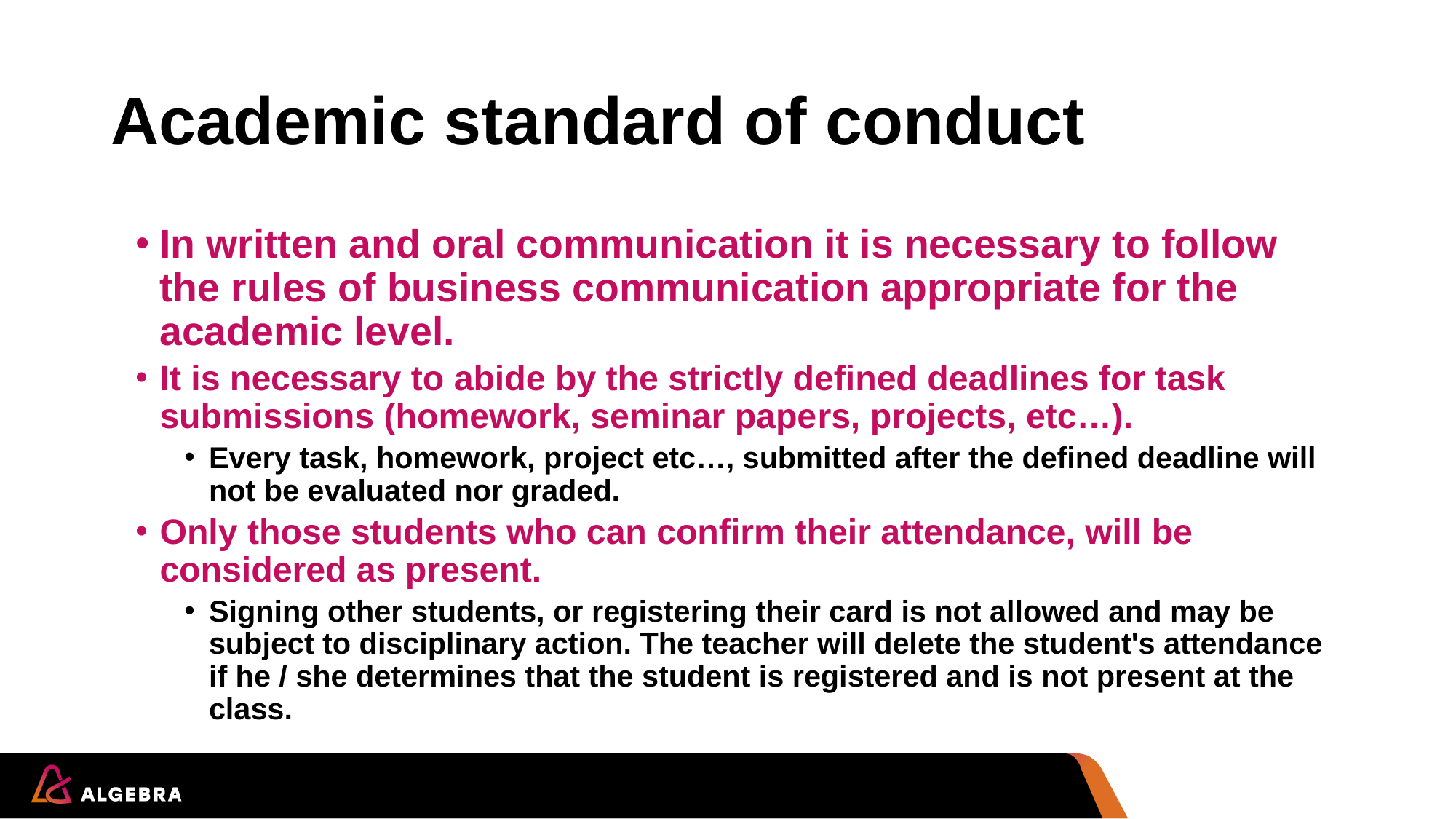

# Academic standard of conduct
In written and oral communication it is necessary to follow the rules of business communication appropriate for the academic level.
It is necessary to abide by the strictly defined deadlines for task submissions (homework, seminar papers, projects, etc…).
Every task, homework, project etc…, submitted after the defined deadline will not be evaluated nor graded.
Only those students who can confirm their attendance, will be considered as present.
Signing other students, or registering their card is not allowed and may be subject to disciplinary action. The teacher will delete the student's attendance if he / she determines that the student is registered and is not present at the class.